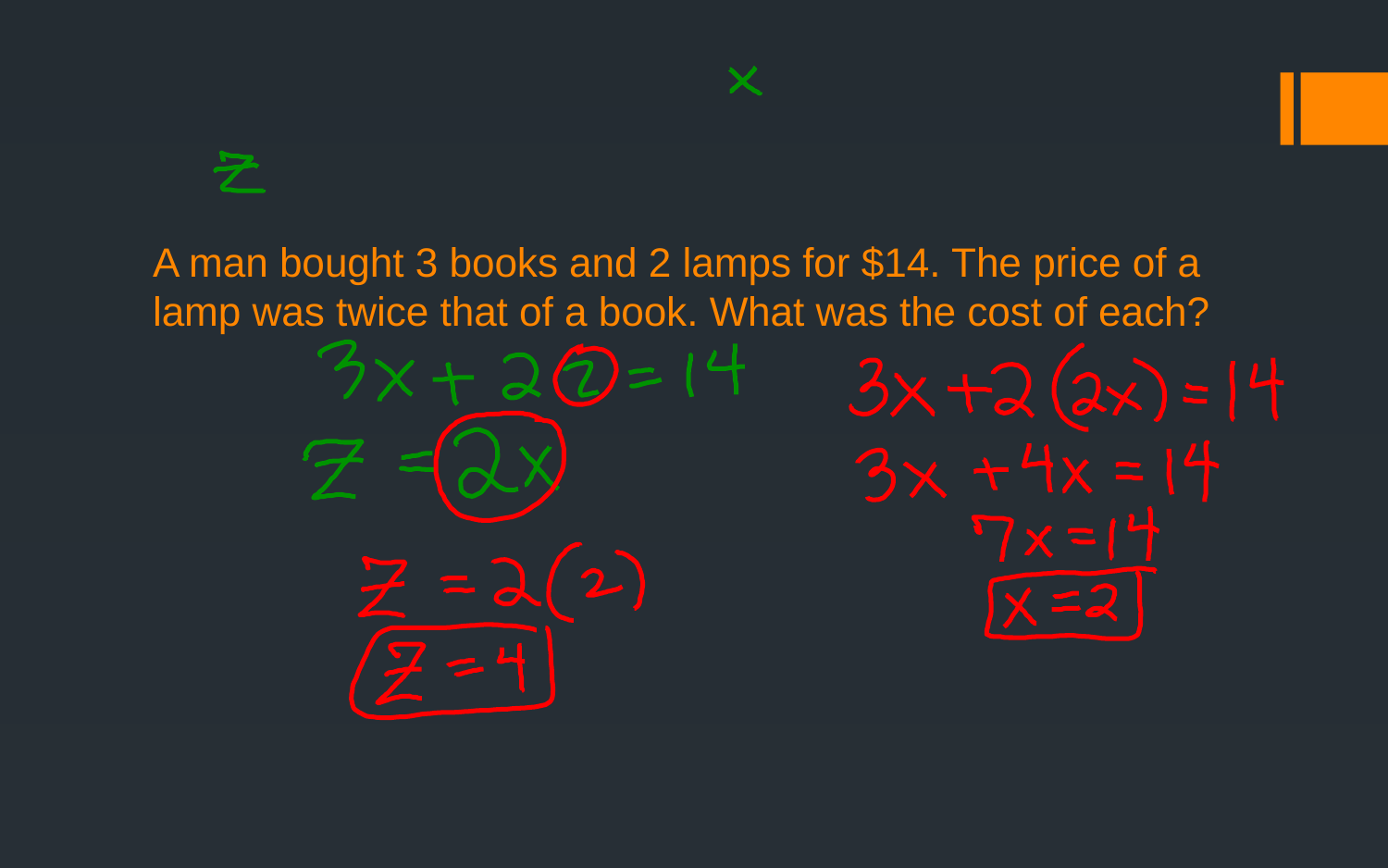

# A man bought 3 books and 2 lamps for $14. The price of a lamp was twice that of a book. What was the cost of each?